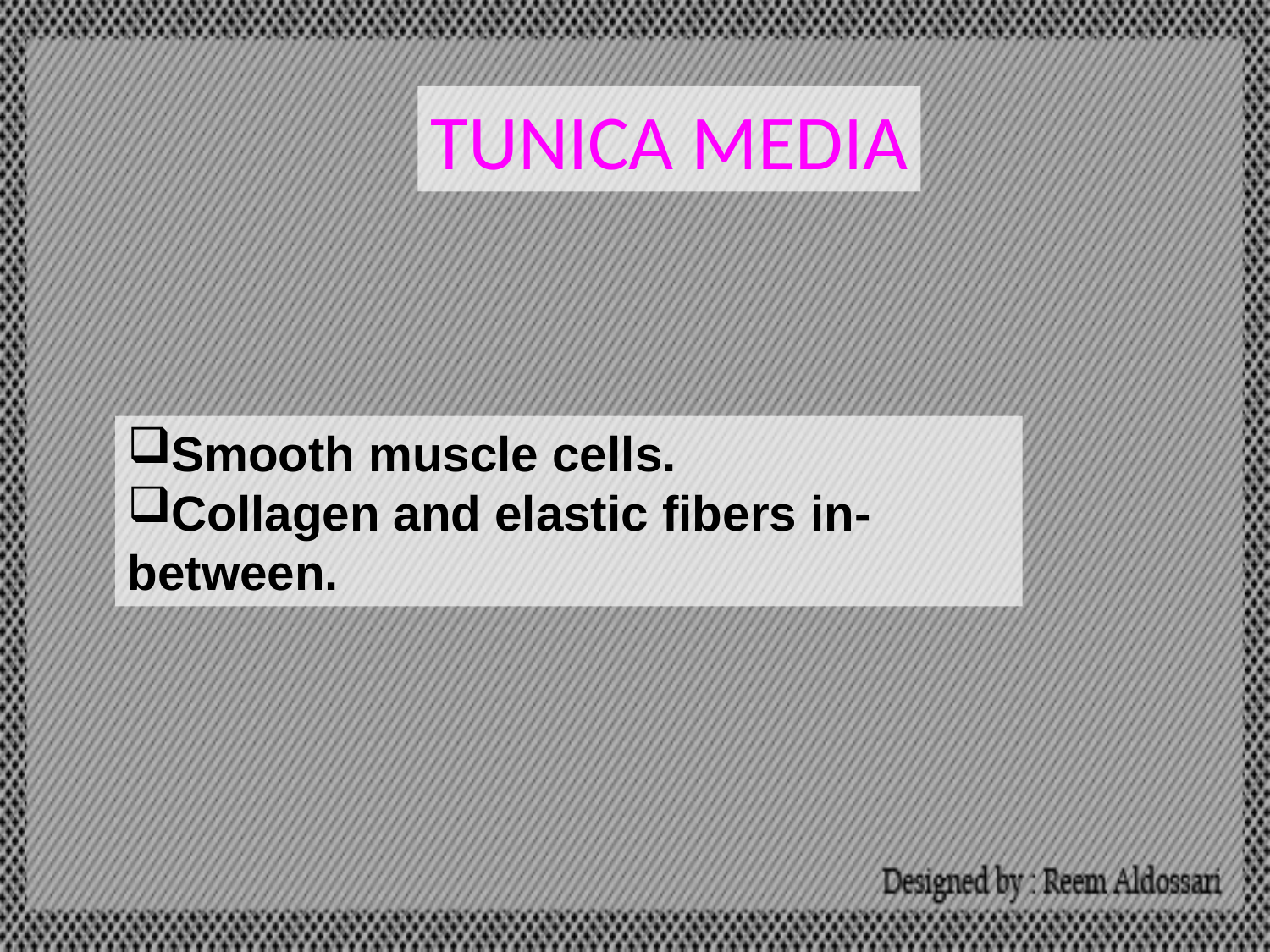

TUNICA MEDIA
Smooth muscle cells.
Collagen and elastic fibers in-between.